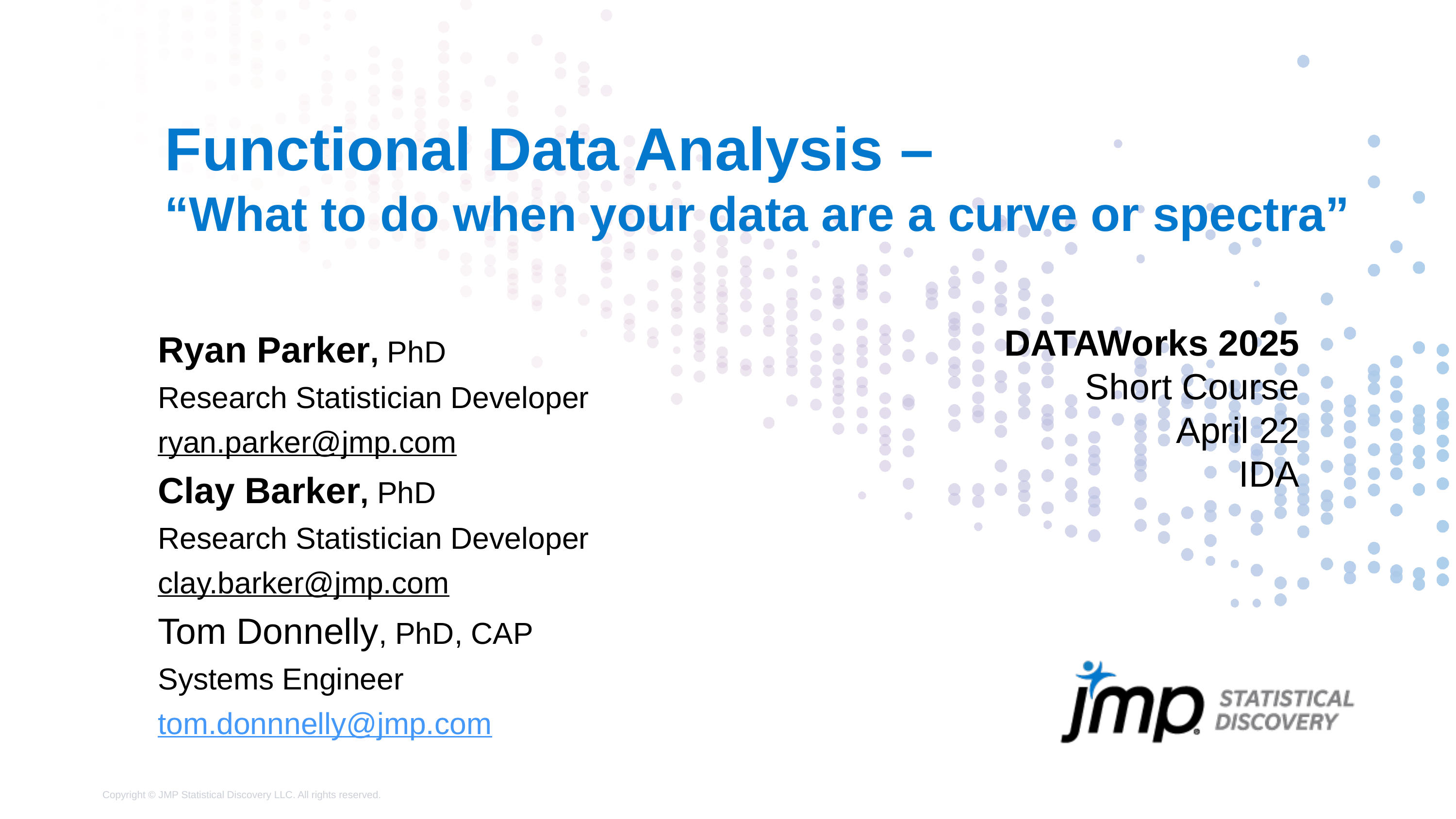

# Functional Data Analysis – “What to do when your data are a curve or spectra”
Ryan Parker, PhD
Research Statistician Developer
ryan.parker@jmp.com
Clay Barker, PhD
Research Statistician Developer
clay.barker@jmp.com
Tom Donnelly, PhD, CAP
Systems Engineer
tom.donnnelly@jmp.com
DATAWorks 2025
Short Course
April 22
IDA